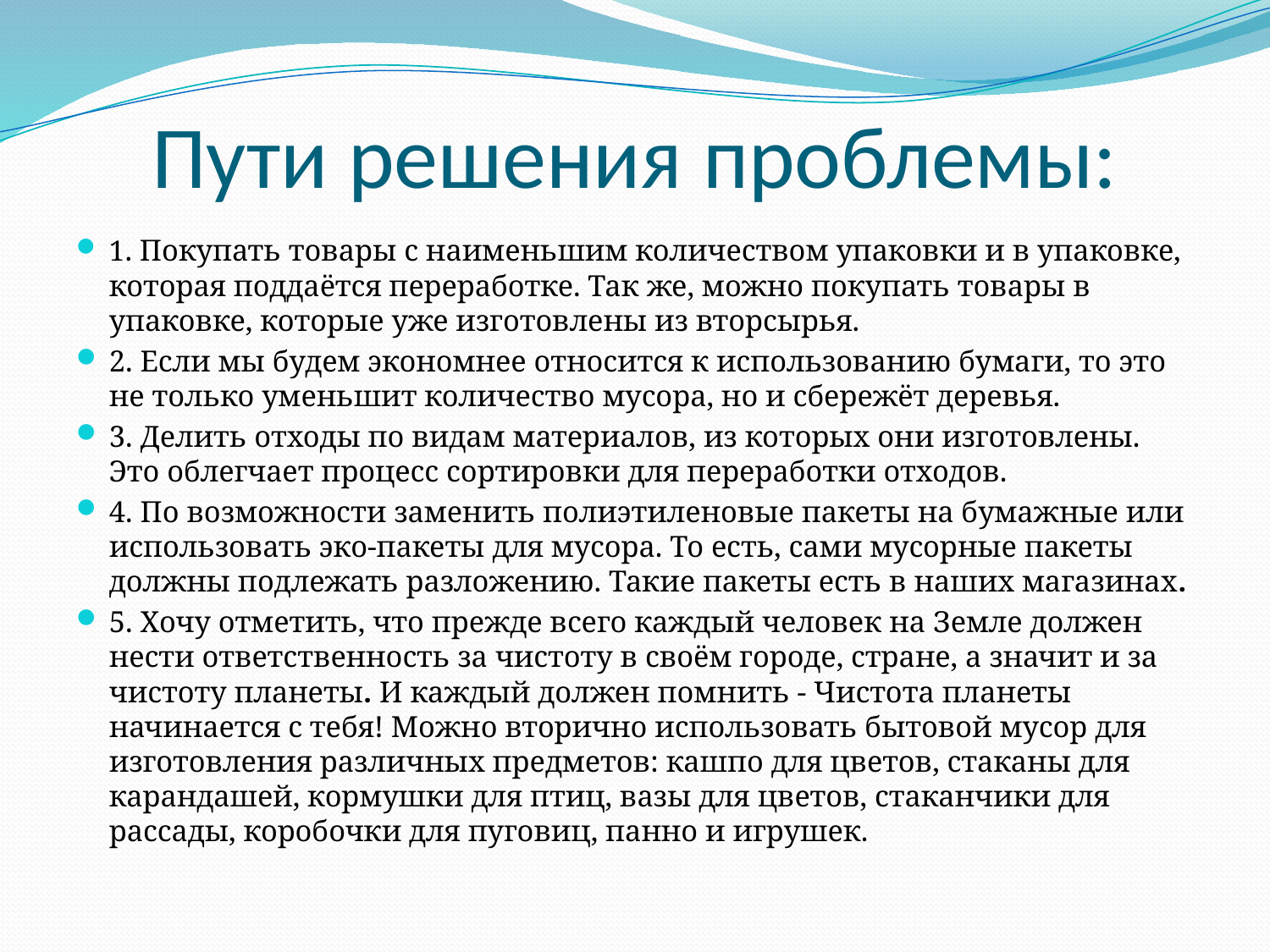

# Пути решения проблемы:
1. Покупать товары с наименьшим количеством упаковки и в упаковке, которая поддаётся переработке. Так же, можно покупать товары в упаковке, которые уже изготовлены из вторсырья.
2. Если мы будем экономнее относится к использованию бумаги, то это не только уменьшит количество мусора, но и сбережёт деревья.
3. Делить отходы по видам материалов, из которых они изготовлены. Это облегчает процесс сортировки для переработки отходов.
4. По возможности заменить полиэтиленовые пакеты на бумажные или использовать эко-пакеты для мусора. То есть, сами мусорные пакеты должны подлежать разложению. Такие пакеты есть в наших магазинах.
5. Хочу отметить, что прежде всего каждый человек на Земле должен нести ответственность за чистоту в своём городе, стране, а значит и за чистоту планеты. И каждый должен помнить - Чистота планеты начинается с тебя! Можно вторично использовать бытовой мусор для изготовления различных предметов: кашпо для цветов, стаканы для карандашей, кормушки для птиц, вазы для цветов, стаканчики для рассады, коробочки для пуговиц, панно и игрушек.